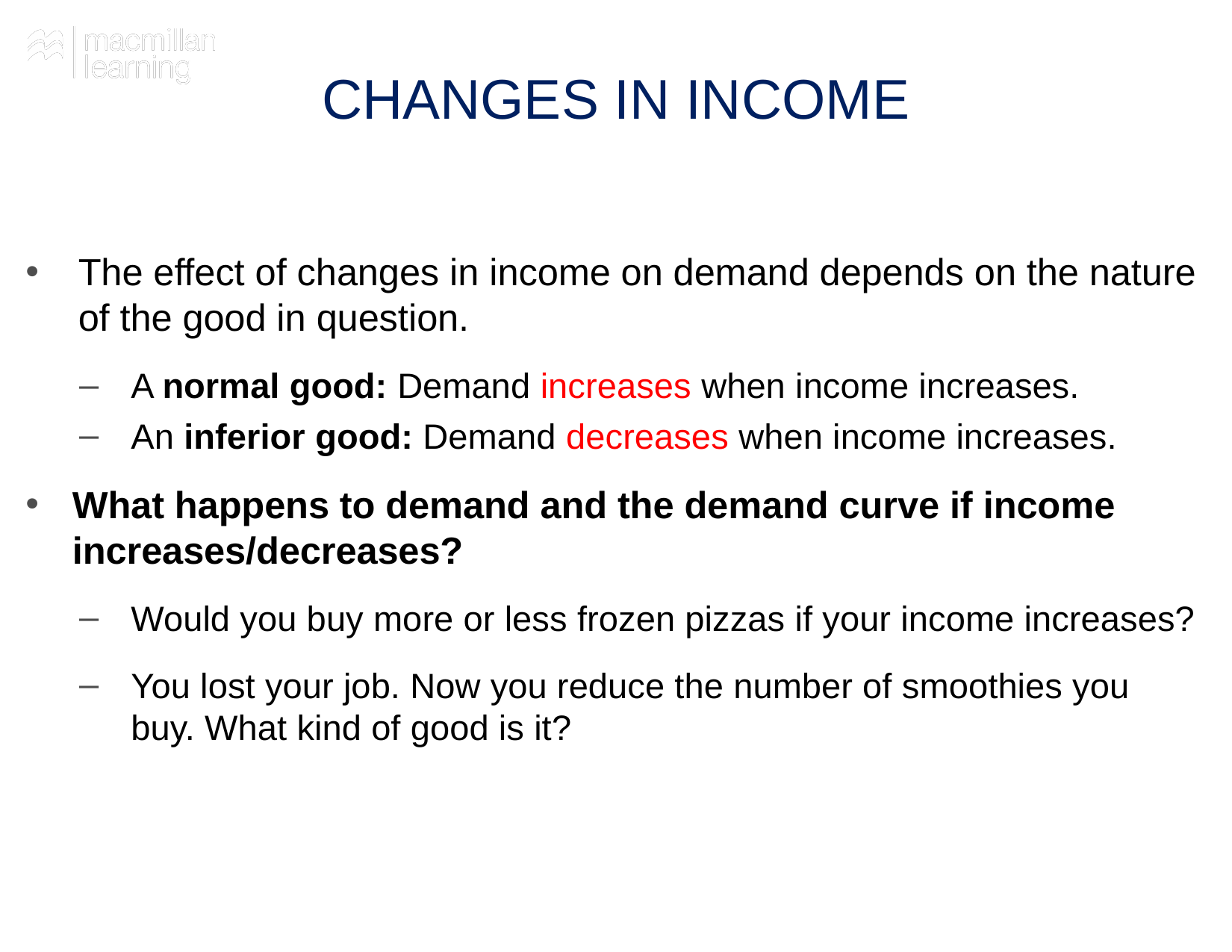

# CHANGES IN INCOME
The effect of changes in income on demand depends on the nature of the good in question.
A normal good: Demand increases when income increases.
An inferior good: Demand decreases when income increases.
What happens to demand and the demand curve if income increases/decreases?
Would you buy more or less frozen pizzas if your income increases?
You lost your job. Now you reduce the number of smoothies you buy. What kind of good is it?